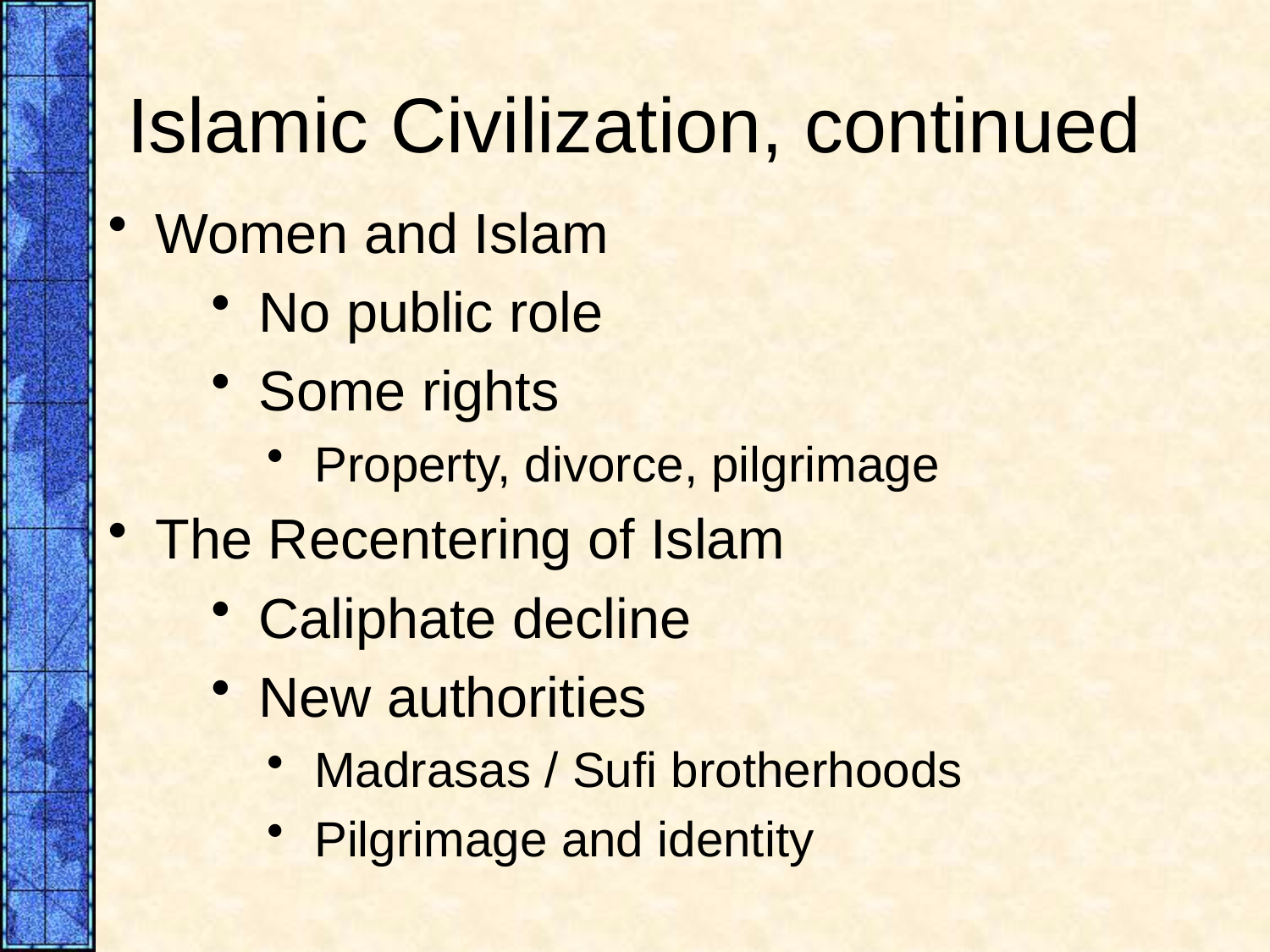

# Islamic Civilization, continued
Women and Islam
No public role
Some rights
Property, divorce, pilgrimage
The Recentering of Islam
Caliphate decline
New authorities
Madrasas / Sufi brotherhoods
Pilgrimage and identity